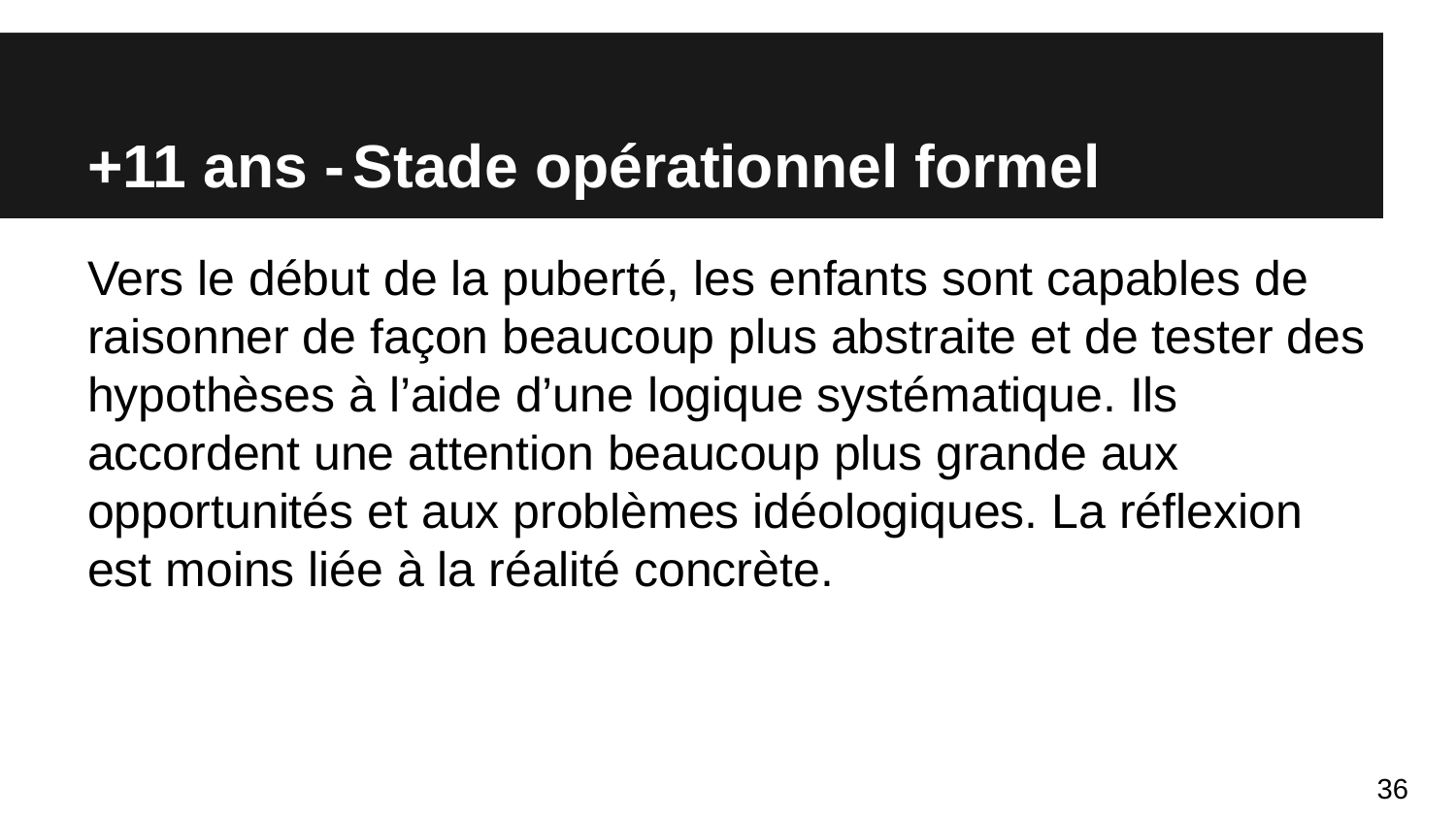

# +11 ans - Stade opérationnel formel
Vers le début de la puberté, les enfants sont capables de raisonner de façon beaucoup plus abstraite et de tester des hypothèses à l’aide d’une logique systématique. Ils accordent une attention beaucoup plus grande aux opportunités et aux problèmes idéologiques. La réflexion est moins liée à la réalité concrète.

36